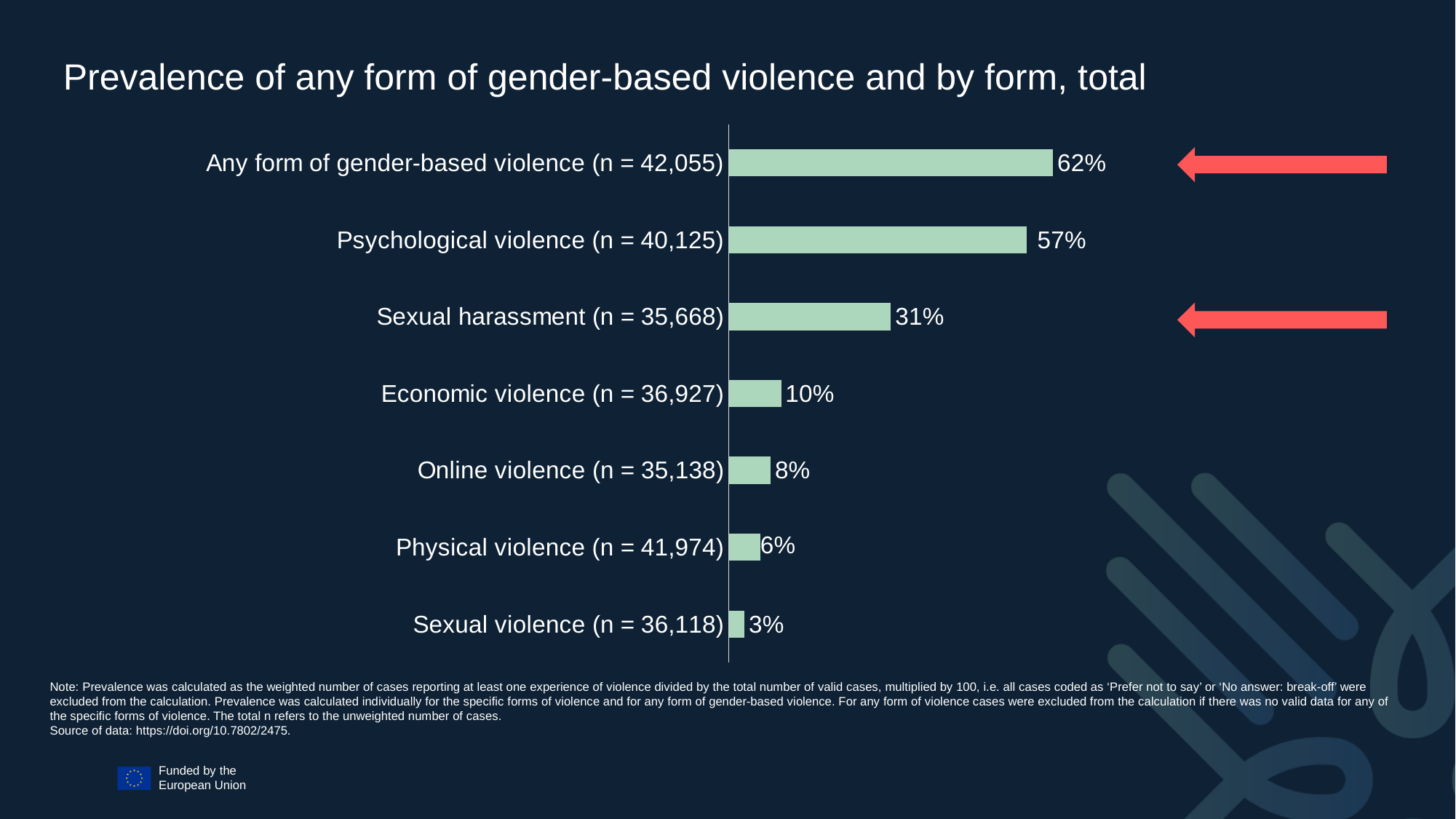

# Prevalence of any form of gender-based violence and by form, total

### Chart

| Category |  |
|---|---|
| Any form of gender-based violence (n = 42,055) | 0.62 |
| Psychological violence (n = 40,125) | 0.57 |
| Sexual harassment (n = 35,668) | 0.31 |
| Economic violence (n = 36,927) | 0.1 |
| Online violence (n = 35,138) | 0.08 |
| Physical violence (n = 41,974) | 0.06 |
| Sexual violence (n = 36,118) | 0.03 |

Note: Prevalence was calculated as the weighted number of cases reporting at least one experience of violence divided by the total number of valid cases, multiplied by 100, i.e. all cases coded as ‘Prefer not to say’ or ‘No answer: break-off’ were excluded from the calculation. Prevalence was calculated individually for the specific forms of violence and for any form of gender-based violence. For any form of violence cases were excluded from the calculation if there was no valid data for any of the specific forms of violence. The total n refers to the unweighted number of cases.
Source of data: https://doi.org/10.7802/2475.